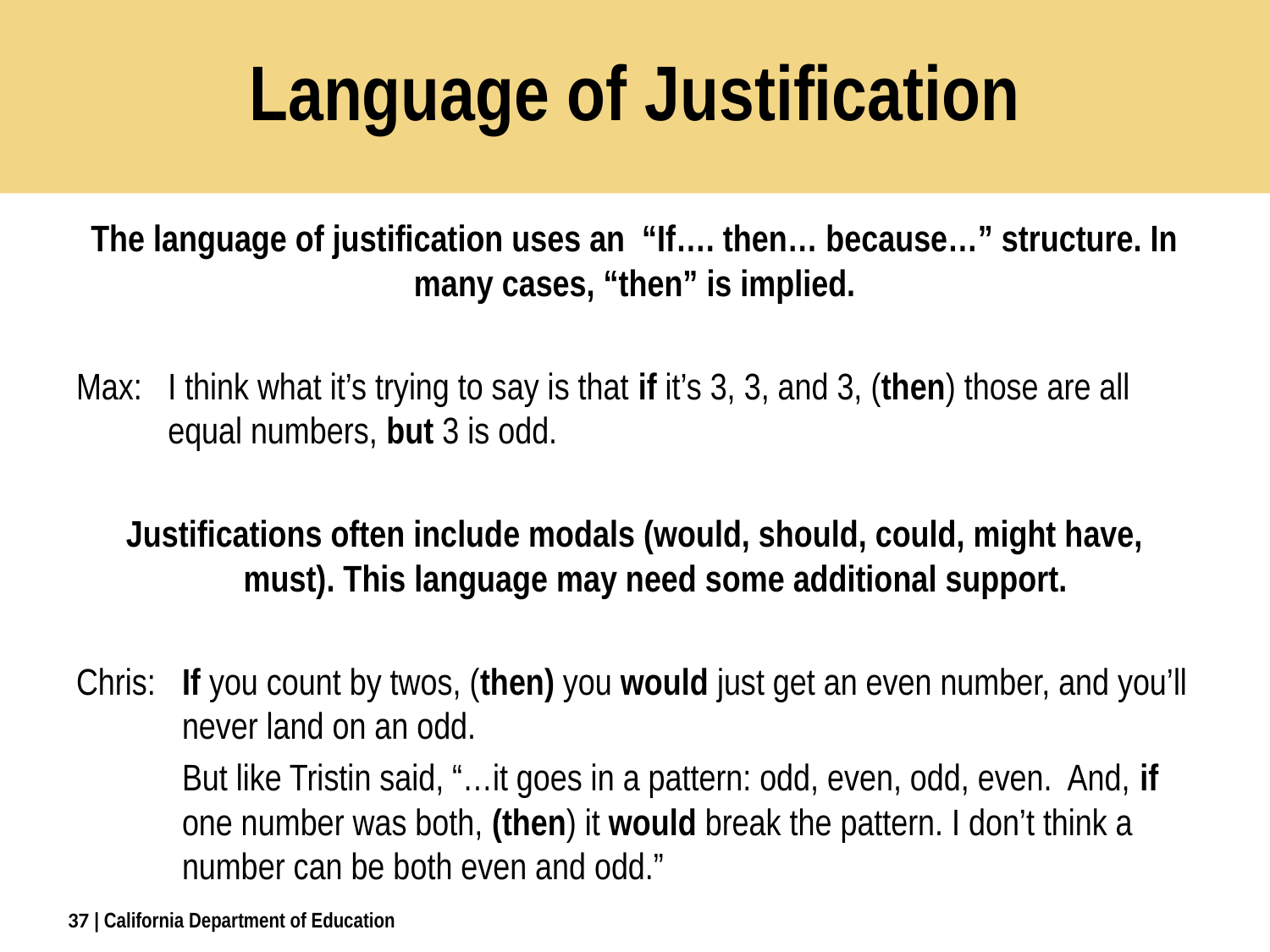

# Language of Justification
The language of justification uses an  “If…. then… because…” structure. In many cases, “then” is implied.

Max:	I think what it’s trying to say is that if it’s 3, 3, and 3, (then) those are all equal numbers, but 3 is odd.

Justifications often include modals (would, should, could, might have, must). This language may need some additional support.

Chris: 	If you count by twos, (then) you would just get an even number, and you’ll never land on an odd.
    	But like Tristin said, “…it goes in a pattern: odd, even, odd, even.  And, if one number was both, (then) it would break the pattern. I don’t think a number can be both even and odd.”

37
| California Department of Education